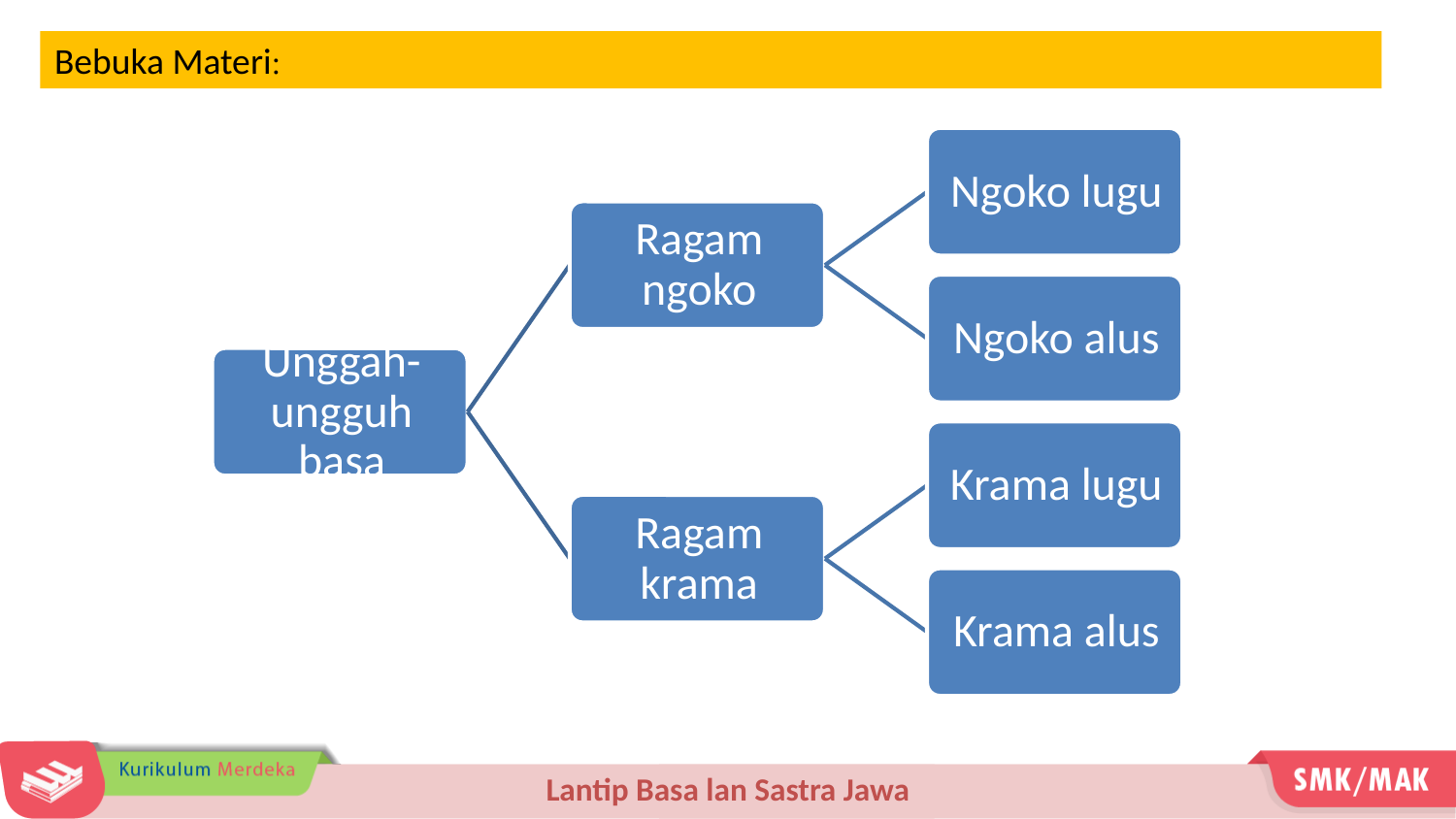

Bebuka Materi:
Unggah-ungguh basa

Ragam ngoko

Ngoko lugu

Ngoko alus

Ragam krama

Krama lugu

Krama alus